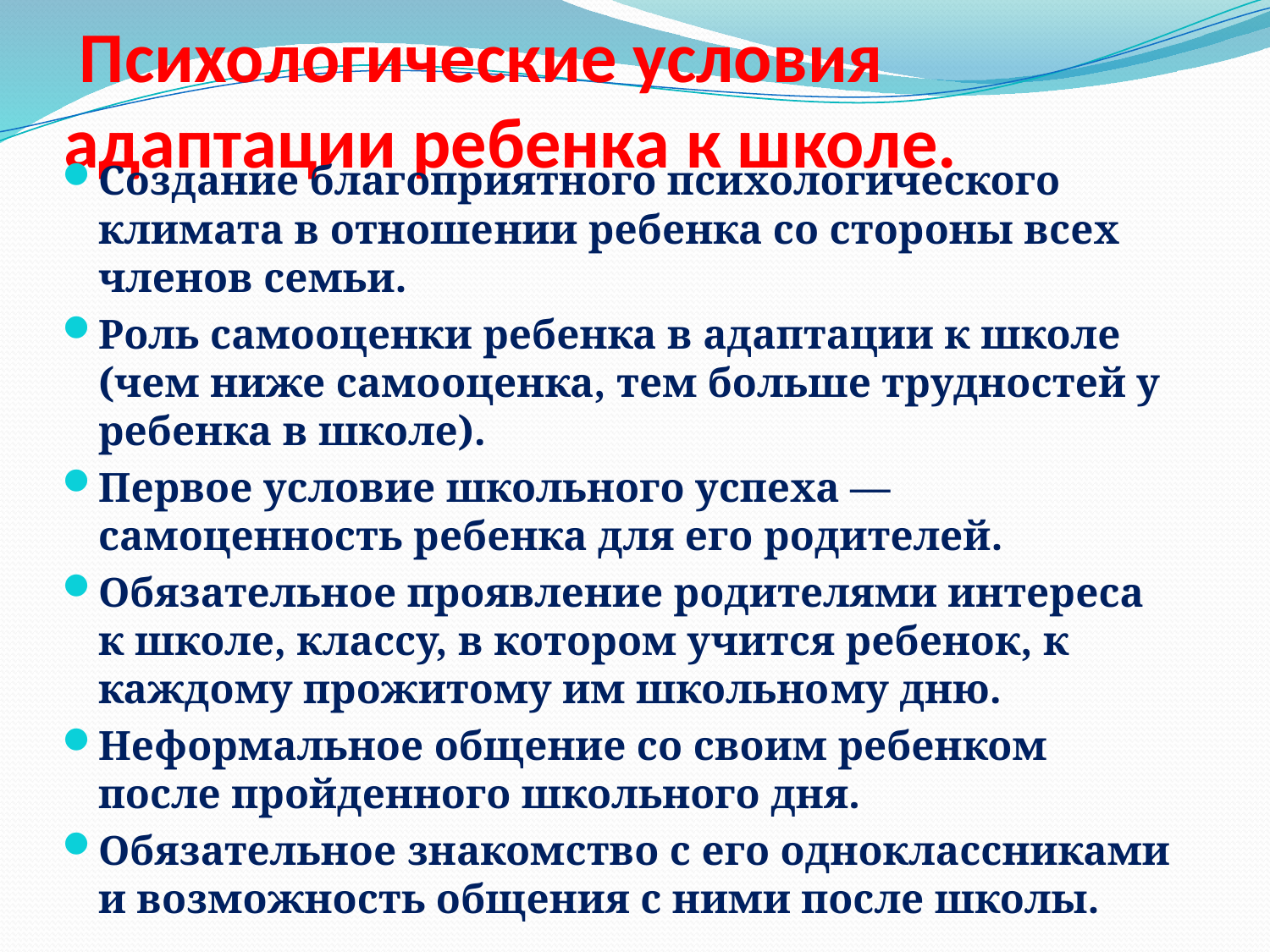

# Психологические условия адаптации ребенка к школе.
Создание благоприятного психологического климата в отноше­нии ребенка со стороны всех членов семьи.
Роль самооценки ребенка в адаптации к школе (чем ниже само­оценка, тем больше трудностей у ребенка в школе).
Первое условие школьного успеха — самоценность ребенка для его родителей.
Обязательное проявление родителями интереса к школе, классу, в котором учится ребенок, к каждому прожитому им школьно­му дню.
Неформальное общение со своим ребенком после пройденного школьного дня.
Обязательное знакомство с его одноклассниками и возможность общения с ними после школы.